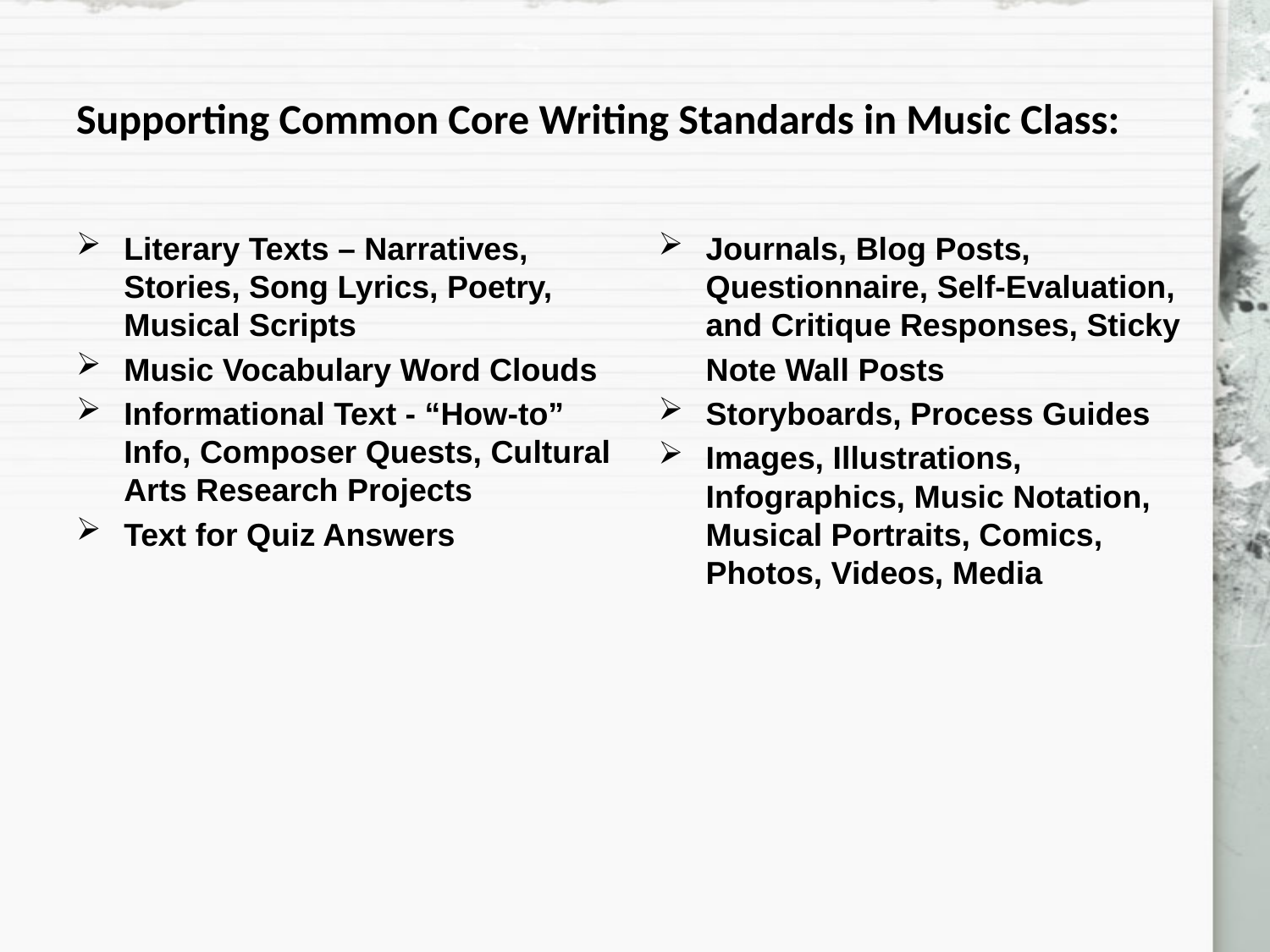

# Supporting Common Core Writing Standards in Music Class:
Literary Texts – Narratives, Stories, Song Lyrics, Poetry, Musical Scripts
Music Vocabulary Word Clouds
Informational Text - “How-to” Info, Composer Quests, Cultural Arts Research Projects
Text for Quiz Answers

Journals, Blog Posts, Questionnaire, Self-Evaluation, and Critique Responses, Sticky
	Note Wall Posts
Storyboards, Process Guides
Images, Illustrations, Infographics, Music Notation, Musical Portraits, Comics, Photos, Videos, Media